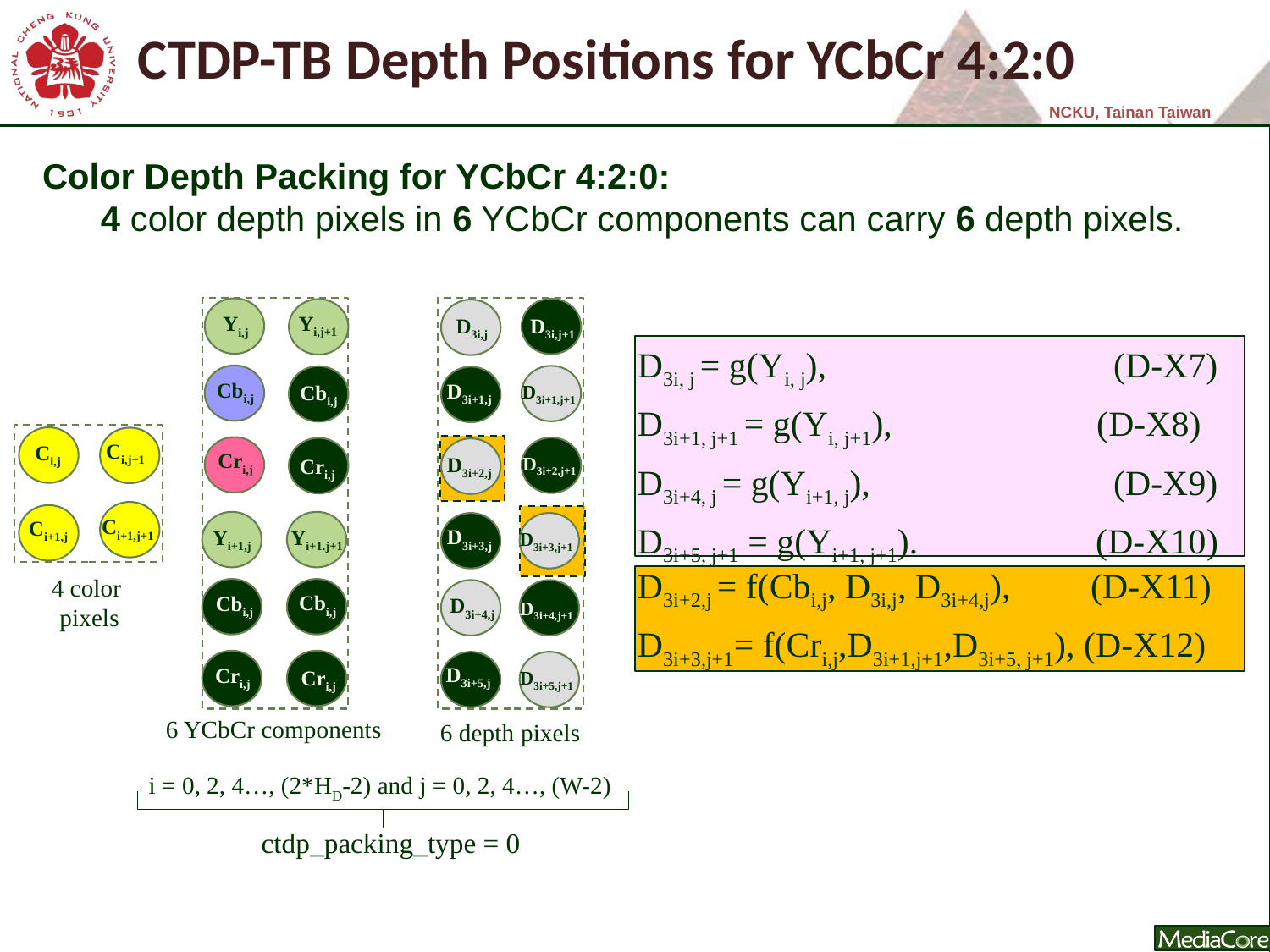

# CTDP-TB Depth Positions for YCbCr 4:2:0
Color Depth Packing for YCbCr 4:2:0:
      4 color depth pixels in 6 YCbCr components can carry 6 depth pixels.

Yi,j+1
Yi,j

Cbi,j
Cbi,j

Cri,j
Cri,j

Yi+1.j+1
Yi+1,j

Cbi,j
Cbi,j

Cri,j
Cri,j

D3i,j
D3i,j+1
D3i, j = g(Yi, j),	                         (D-X7)
D3i+1, j+1 = g(Yi, j+1),                       (D-X8)
D3i+4, j = g(Yi+1, j),	                         (D-X9)
D3i+5, j+1 = g(Yi+1, j+1).                    (D-X10)

D3i+1,j
D3i+1,j+1

Ci,j+1
Ci,j

D3i+2,j
D3i+2,j+1

Ci+1,j+1
Ci+1,j

D3i+3,j
D3i+3,j+1
D3i+2,j = f(Cbi,j, D3i,j, D3i+4,j),         (D-X11)
D3i+3,j+1= f(Cri,j,D3i+1,j+1,D3i+5, j+1), (D-X12)

4 color
pixels

D3i+4,j
D3i+4,j+1

D3i+5,j
D3i+5,j+1
6 YCbCr components
6 depth pixels
i = 0, 2, 4…, (2*HD-2) and j = 0, 2, 4…, (W-2)
ctdp_packing_type = 0